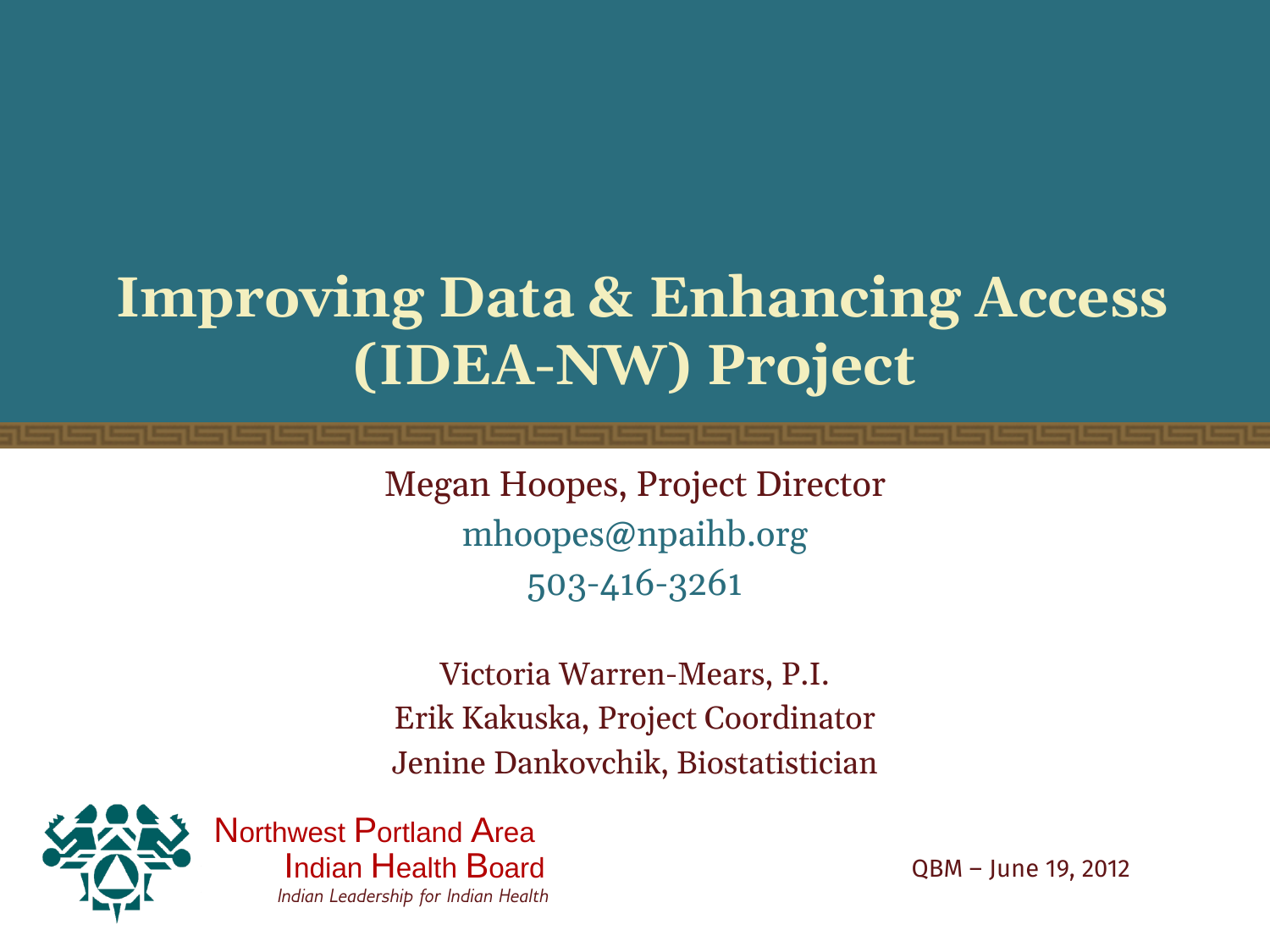

# Improving Data & Enhancing Access (IDEA-NW) Project
Megan Hoopes, Project Director
mhoopes@npaihb.org
503-416-3261

Victoria Warren-Mears, P.I.
Erik Kakuska, Project Coordinator
Jenine Dankovchik, Biostatistician

QBM – June 19, 2012